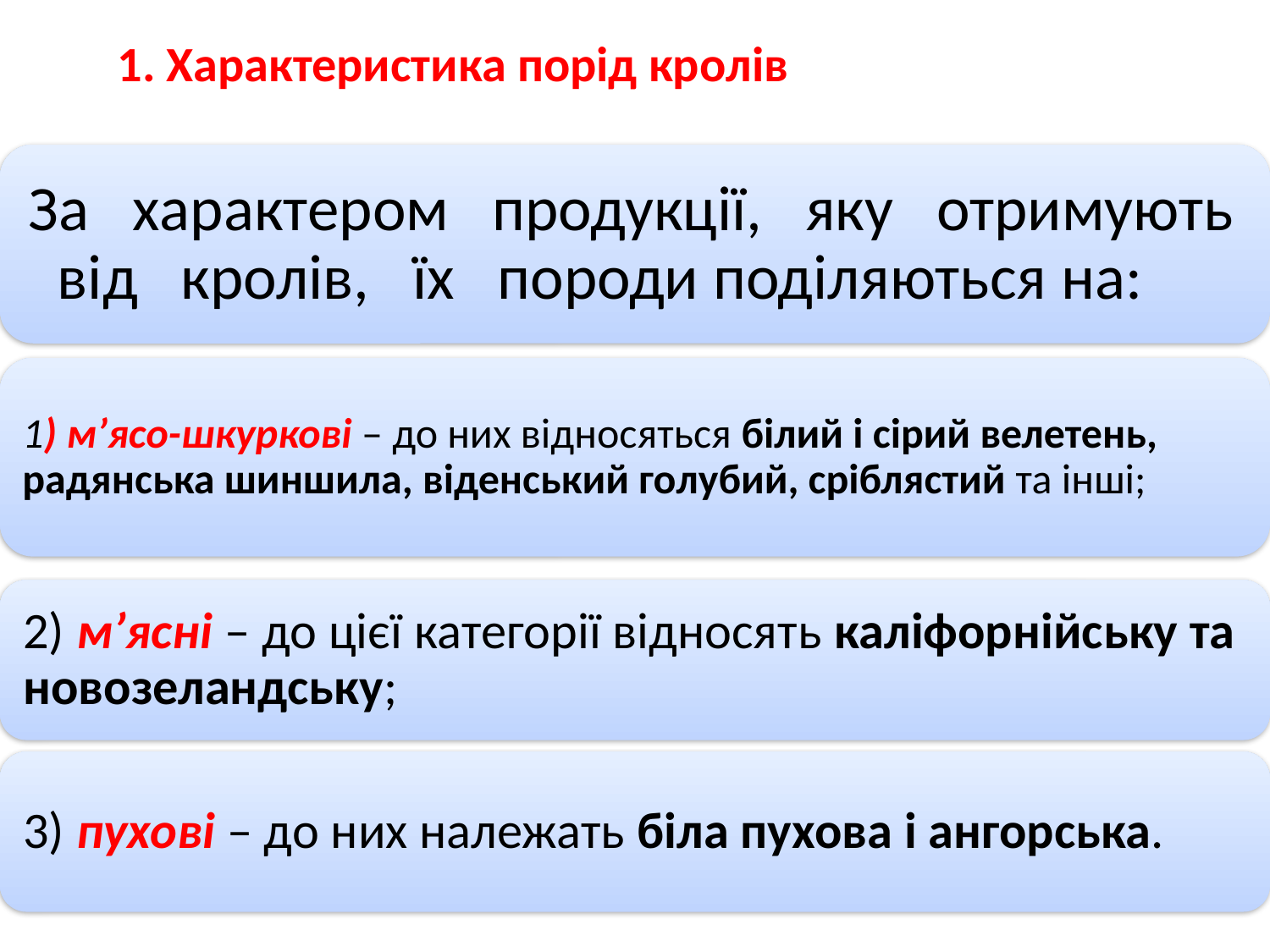

1. Характеристика порід кролів
За   характером   продукції,   яку   отримують   від   кролів,   їх   породи поділяються на:
1) м’ясо-шкуркові – до них відносяться білий і сірий велетень, радянська шиншила, віденський голубий, сріблястий та інші;

2) м’ясні – до цієї категорії відносять каліфорнійську та новозеландську;
3) пухові – до них належать біла пухова і ангорська.